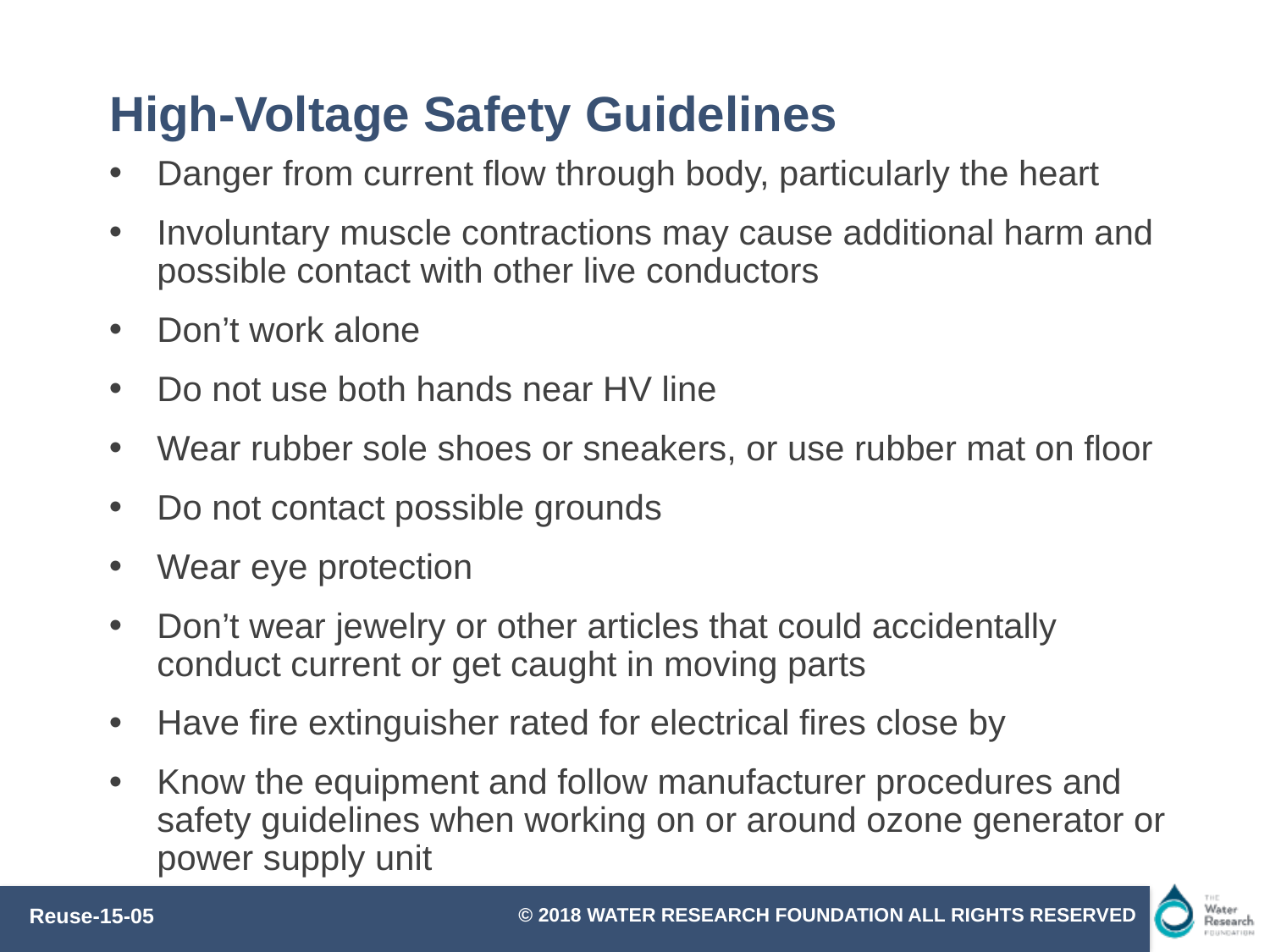

# High-Voltage Safety Guidelines
Danger from current flow through body, particularly the heart
Involuntary muscle contractions may cause additional harm and possible contact with other live conductors
Don’t work alone
Do not use both hands near HV line
Wear rubber sole shoes or sneakers, or use rubber mat on floor
Do not contact possible grounds
Wear eye protection
Don’t wear jewelry or other articles that could accidentally conduct current or get caught in moving parts
Have fire extinguisher rated for electrical fires close by
Know the equipment and follow manufacturer procedures and safety guidelines when working on or around ozone generator or power supply unit